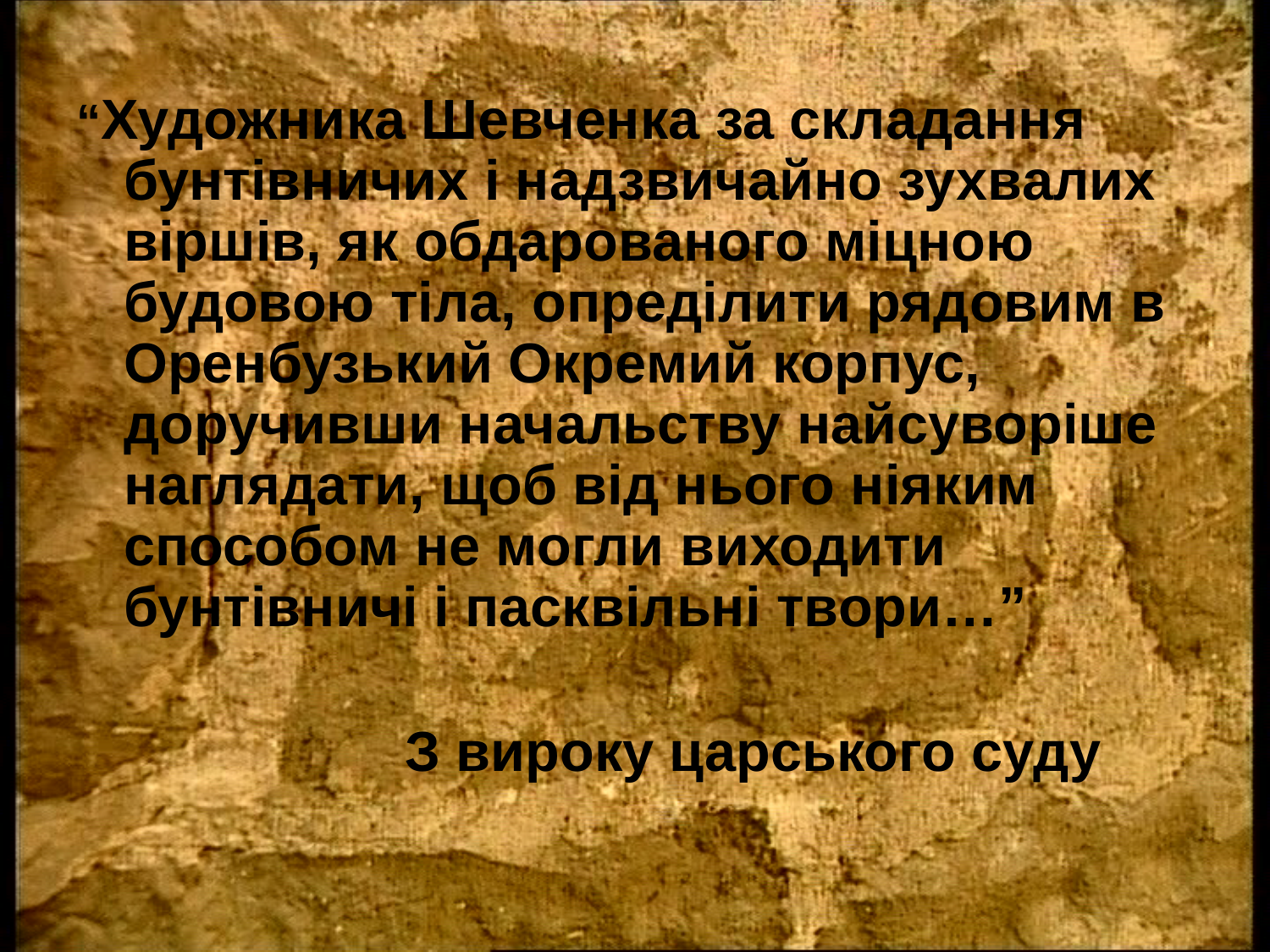

“Художника Шевченка за складання бунтівничих і надзвичайно зухвалих віршів, як обдарованого міцною будовою тіла, опреділити рядовим в Оренбузький Окремий корпус, доручивши начальству найсуворіше наглядати, щоб від нього ніяким способом не могли виходити бунтівничі і пасквільні твори…”

                     З вироку царського суду